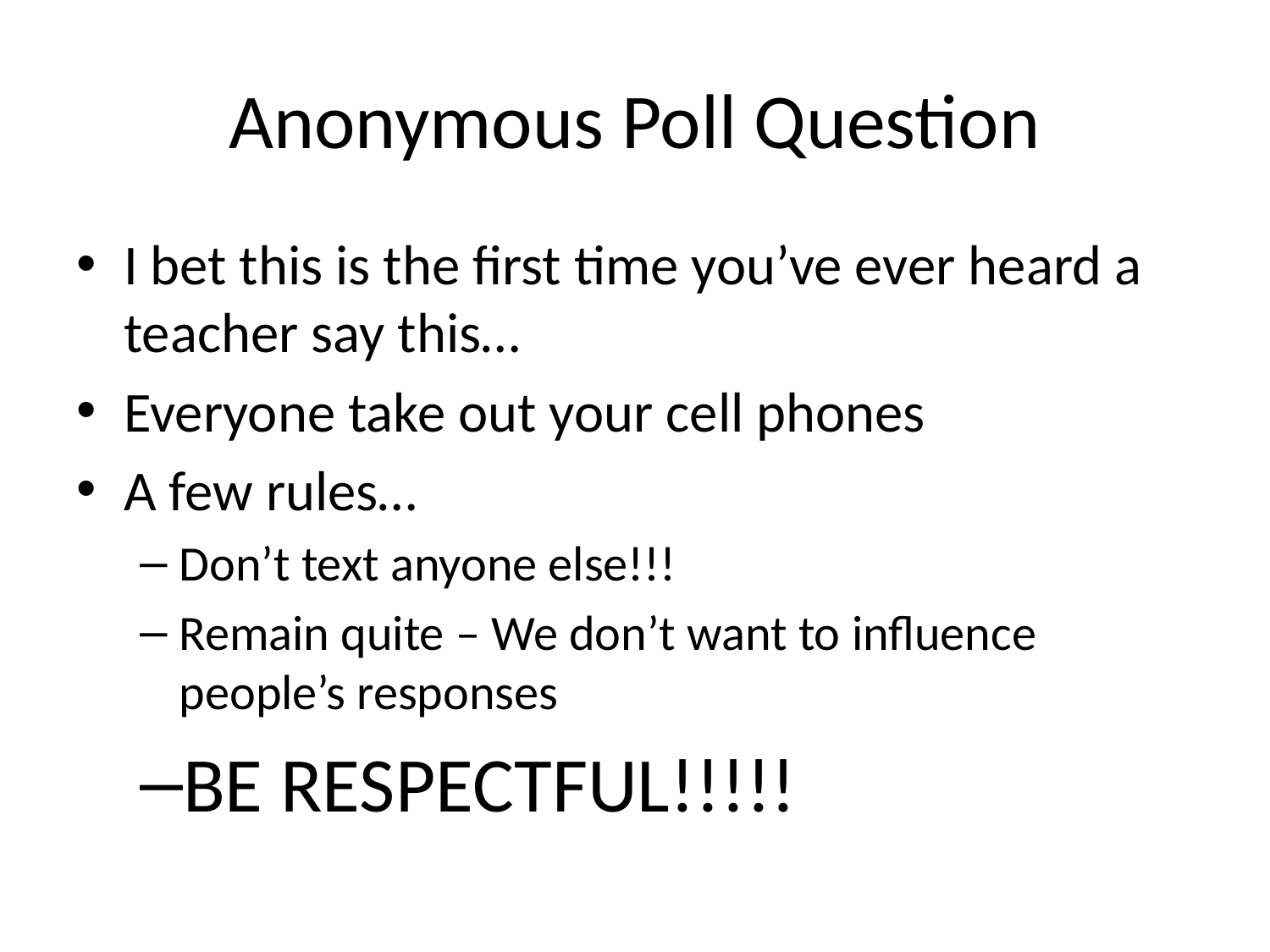

# Anonymous Poll Question
I bet this is the first time you’ve ever heard a teacher say this…
Everyone take out your cell phones
A few rules…
Don’t text anyone else!!!
Remain quite – We don’t want to influence people’s responses
BE RESPECTFUL!!!!!